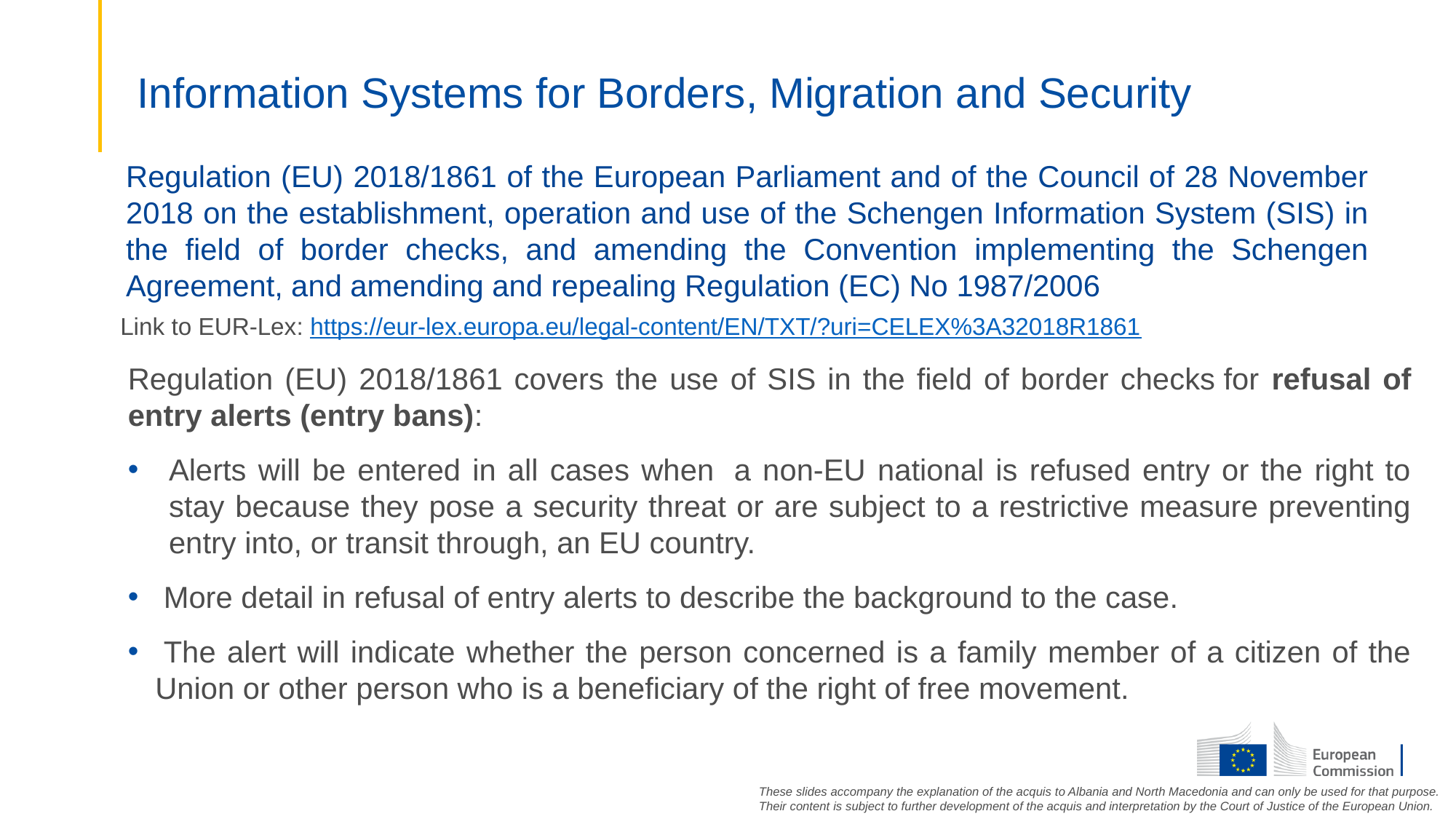

# Information Systems for Borders, Migration and Security
Regulation (EU) 2018/1861 of the European Parliament and of the Council of 28 November 2018 on the establishment, operation and use of the Schengen Information System (SIS) in the field of border checks, and amending the Convention implementing the Schengen Agreement, and amending and repealing Regulation (EC) No 1987/2006
Link to EUR-Lex: https://eur-lex.europa.eu/legal-content/EN/TXT/?uri=CELEX%3A32018R1861

Regulation (EU) 2018/1861 covers the use of SIS in the field of border checks for refusal of entry alerts (entry bans):
Alerts will be entered in all cases when  a non-EU national is refused entry or the right to stay because they pose a security threat or are subject to a restrictive measure preventing entry into, or transit through, an EU country.
 More detail in refusal of entry alerts to describe the background to the case.
 The alert will indicate whether the person concerned is a family member of a citizen of the Union or other person who is a beneficiary of the right of free movement.